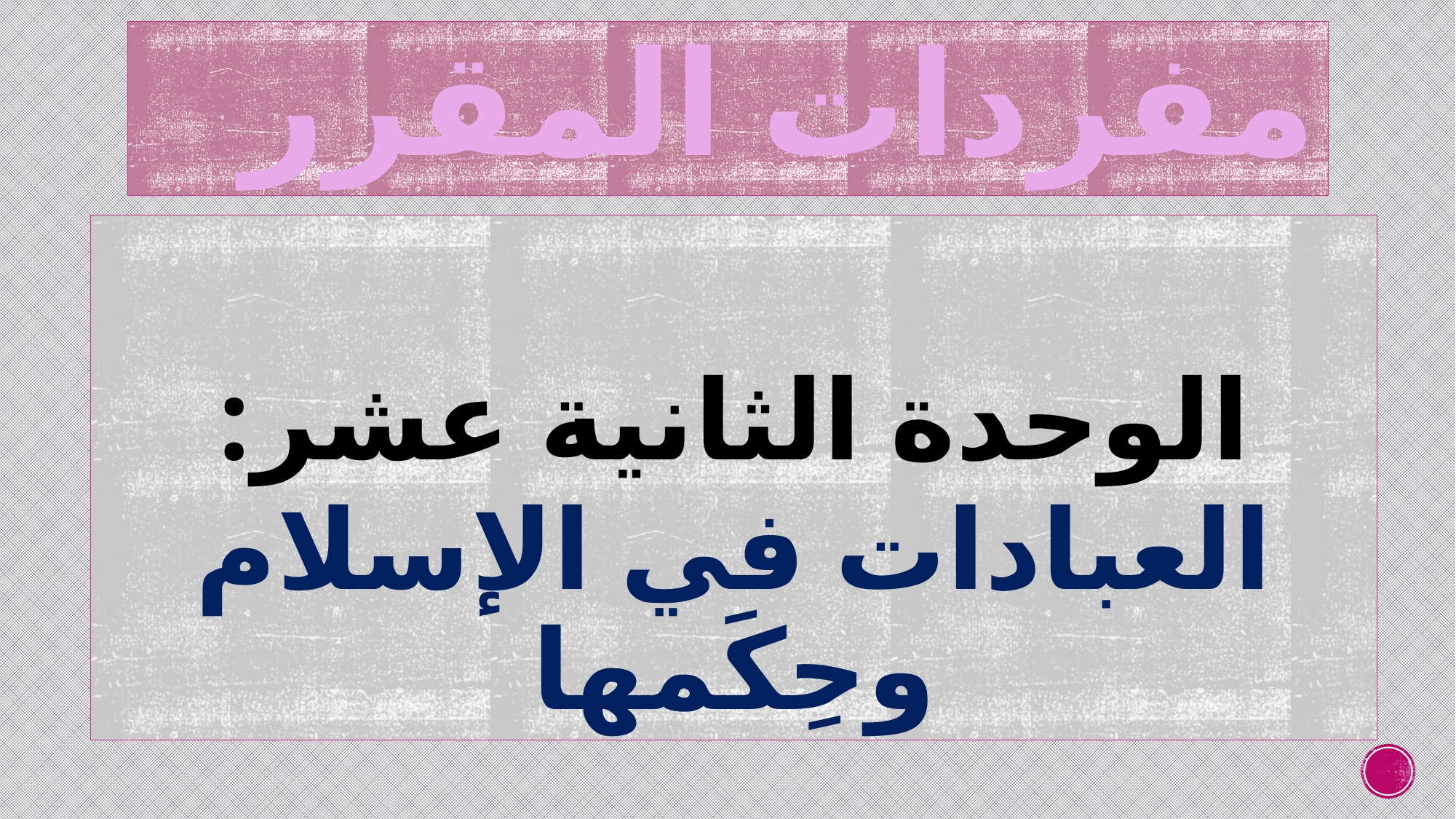

# مفردات المقرر

الوحدة الثانية عشر:
العبادات في الإسلام وحِكَمها